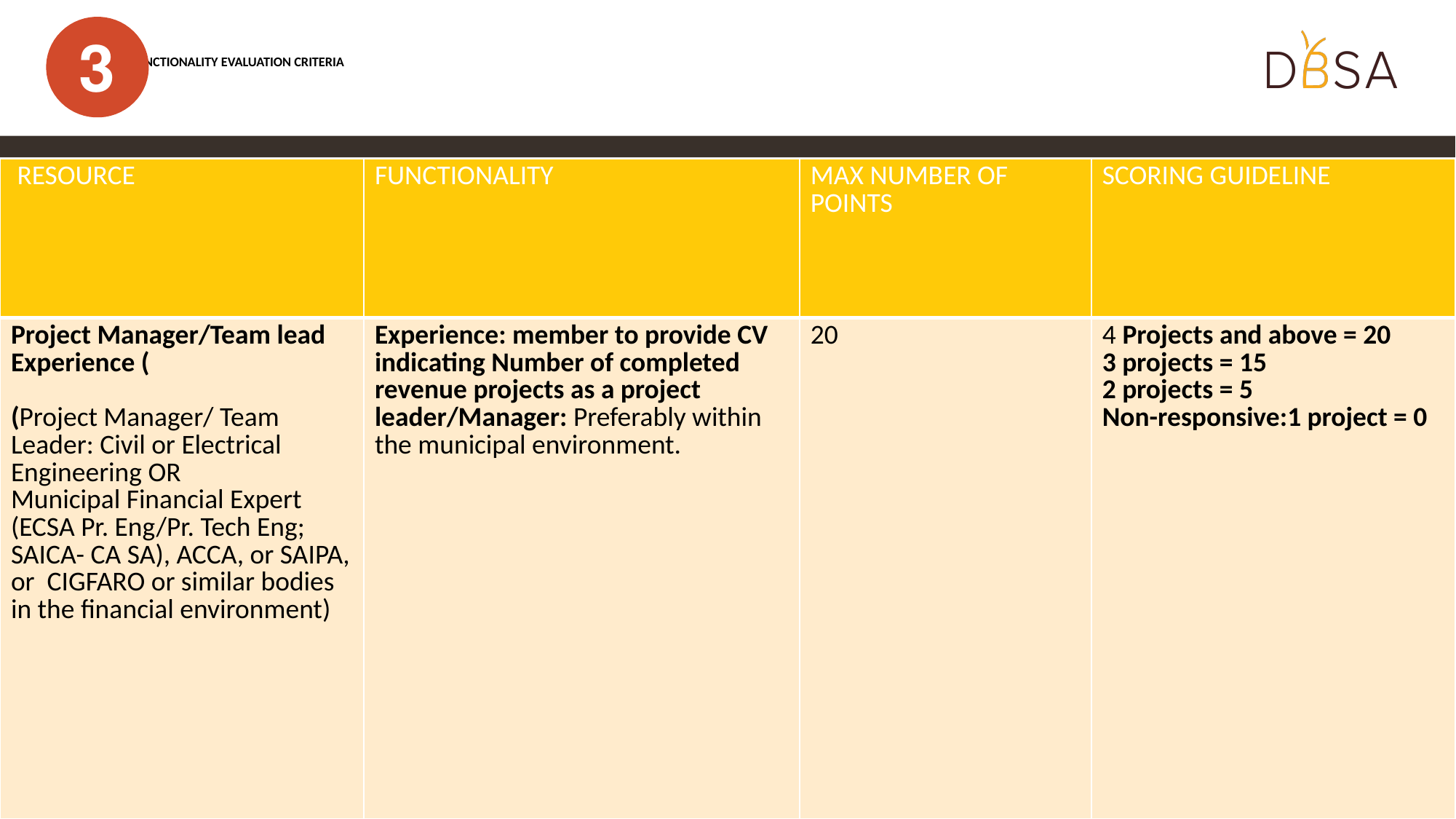

# FUNCTIONALITY EVALUATION CRITERIA
3
| RESOURCE | FUNCTIONALITY | MAX NUMBER OF POINTS | SCORING GUIDELINE |
| --- | --- | --- | --- |
| Project Manager/Team lead Experience ( (Project Manager/ Team Leader: Civil or Electrical Engineering OR Municipal Financial Expert (ECSA Pr. Eng/Pr. Tech Eng; SAICA- CA SA), ACCA, or SAIPA, or CIGFARO or similar bodies in the financial environment) | Experience: member to provide CV indicating Number of completed revenue projects as a project leader/Manager: Preferably within the municipal environment. | 20 | 4 Projects and above = 20 3 projects = 15 2 projects = 5 Non-responsive:1 project = 0 |